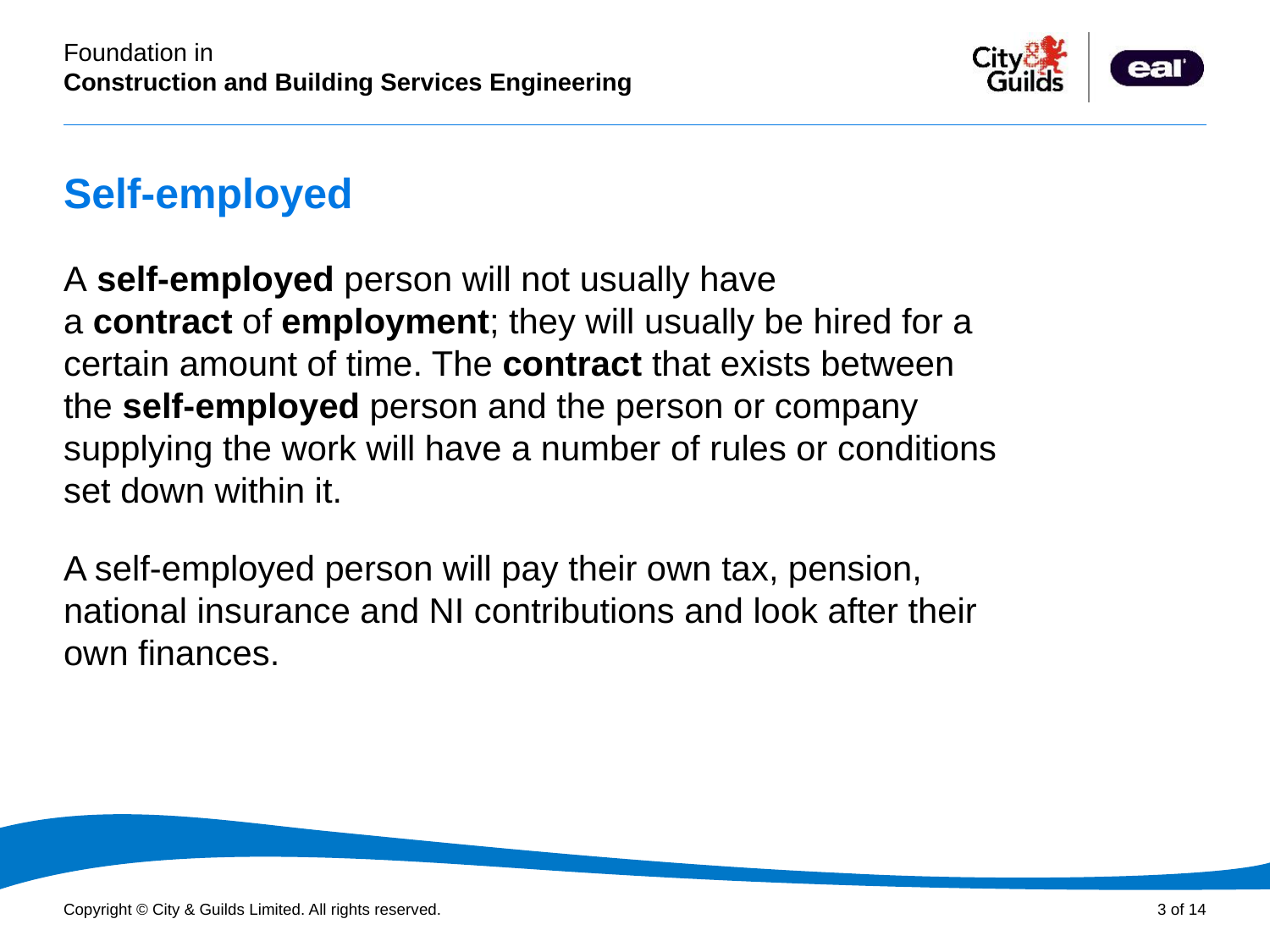

Self-employed

A self-employed person will not usually have a contract of employment; they will usually be hired for a certain amount of time. The contract that exists between the self-employed person and the person or company supplying the work will have a number of rules or conditions set down within it.
A self-employed person will pay their own tax, pension, national insurance and NI contributions and look after their own finances.